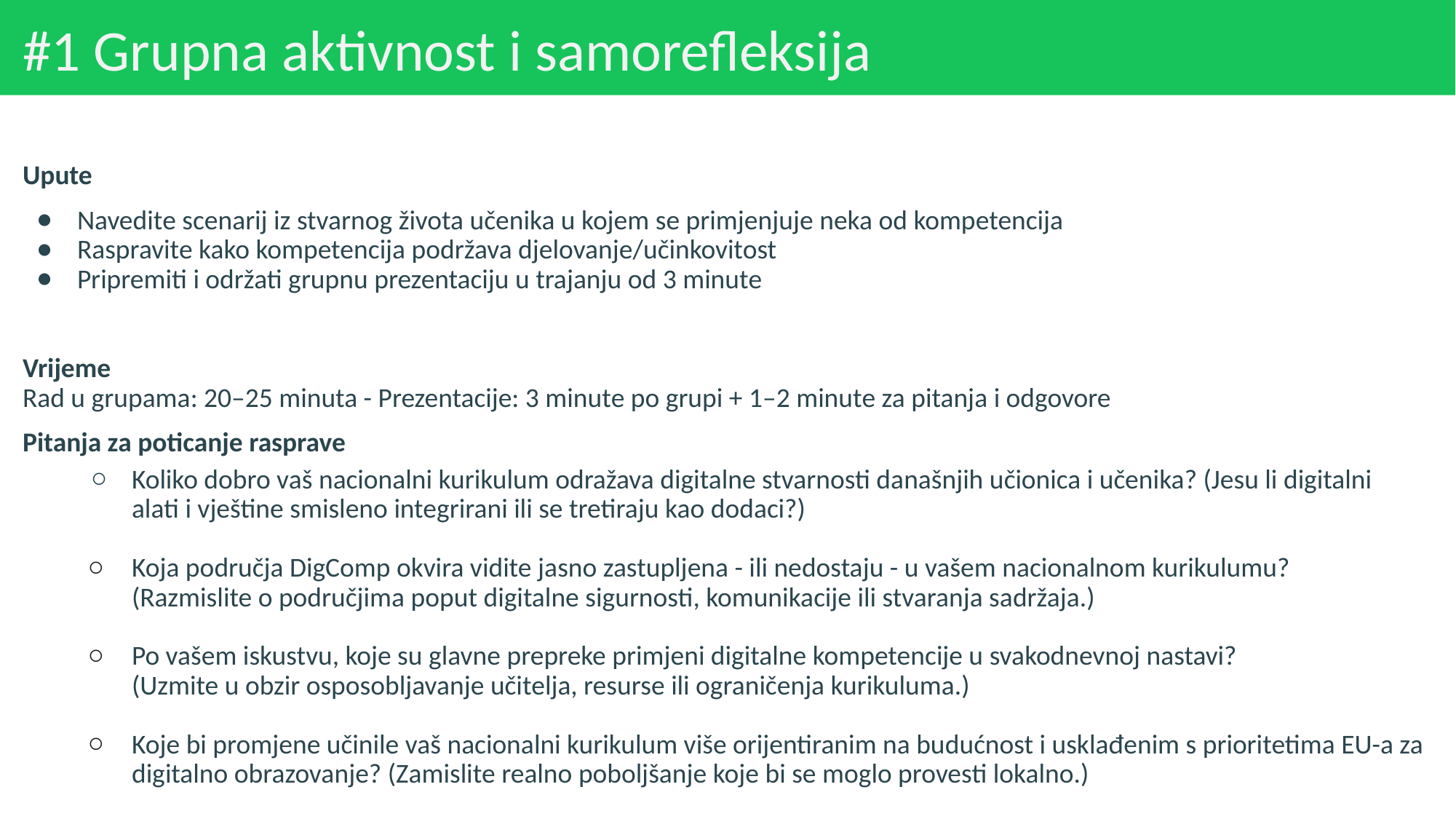

# #1 Grupna aktivnost i samorefleksija

Upute
Navedite scenarij iz stvarnog života učenika u kojem se primjenjuje neka od kompetencija
Raspravite kako kompetencija podržava djelovanje/učinkovitost
Pripremiti i održati grupnu prezentaciju u trajanju od 3 minute

Vrijeme
Rad u grupama: 20–25 minuta - Prezentacije: 3 minute po grupi + 1–2 minute za pitanja i odgovore
Pitanja za poticanje rasprave
Koliko dobro vaš nacionalni kurikulum odražava digitalne stvarnosti današnjih učionica i učenika? (Jesu li digitalni alati i vještine smisleno integrirani ili se tretiraju kao dodaci?)
Koja područja DigComp okvira vidite jasno zastupljena - ili nedostaju - u vašem nacionalnom kurikulumu?
(Razmislite o područjima poput digitalne sigurnosti, komunikacije ili stvaranja sadržaja.)
Po vašem iskustvu, koje su glavne prepreke primjeni digitalne kompetencije u svakodnevnoj nastavi?
(Uzmite u obzir osposobljavanje učitelja, resurse ili ograničenja kurikuluma.)
Koje bi promjene učinile vaš nacionalni kurikulum više orijentiranim na budućnost i usklađenim s prioritetima EU-a za digitalno obrazovanje? (Zamislite realno poboljšanje koje bi se moglo provesti lokalno.)